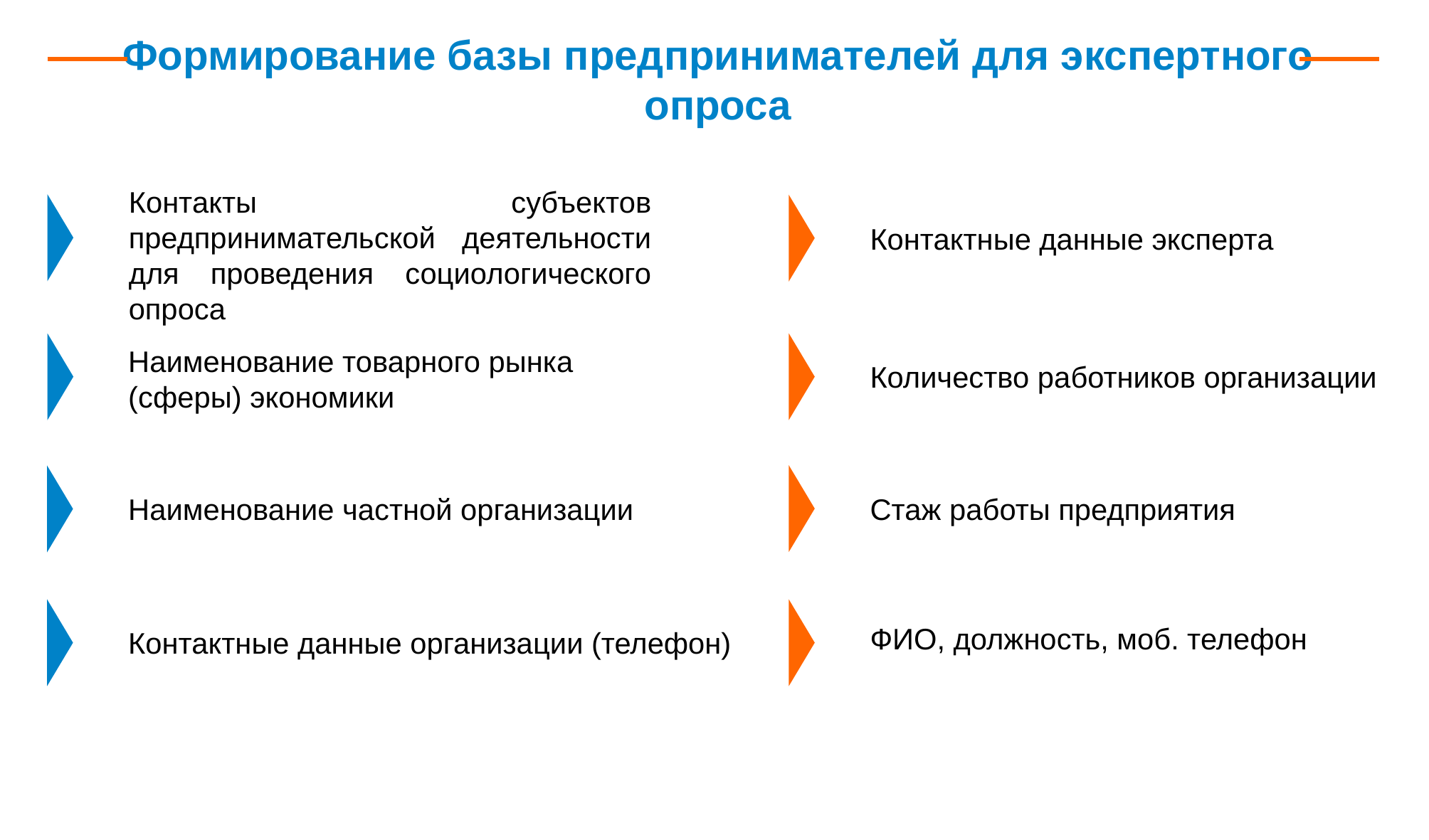

Формирование базы предпринимателей для экспертного опроса

Контакты субъектов предпринимательской деятельности для проведения социологического опроса
Контактные данные эксперта

Наименование товарного рынка (сферы) экономики
Количество работников организации

Наименование частной организации
Стаж работы предприятия

ФИО, должность, моб. телефон
Контактные данные организации (телефон)